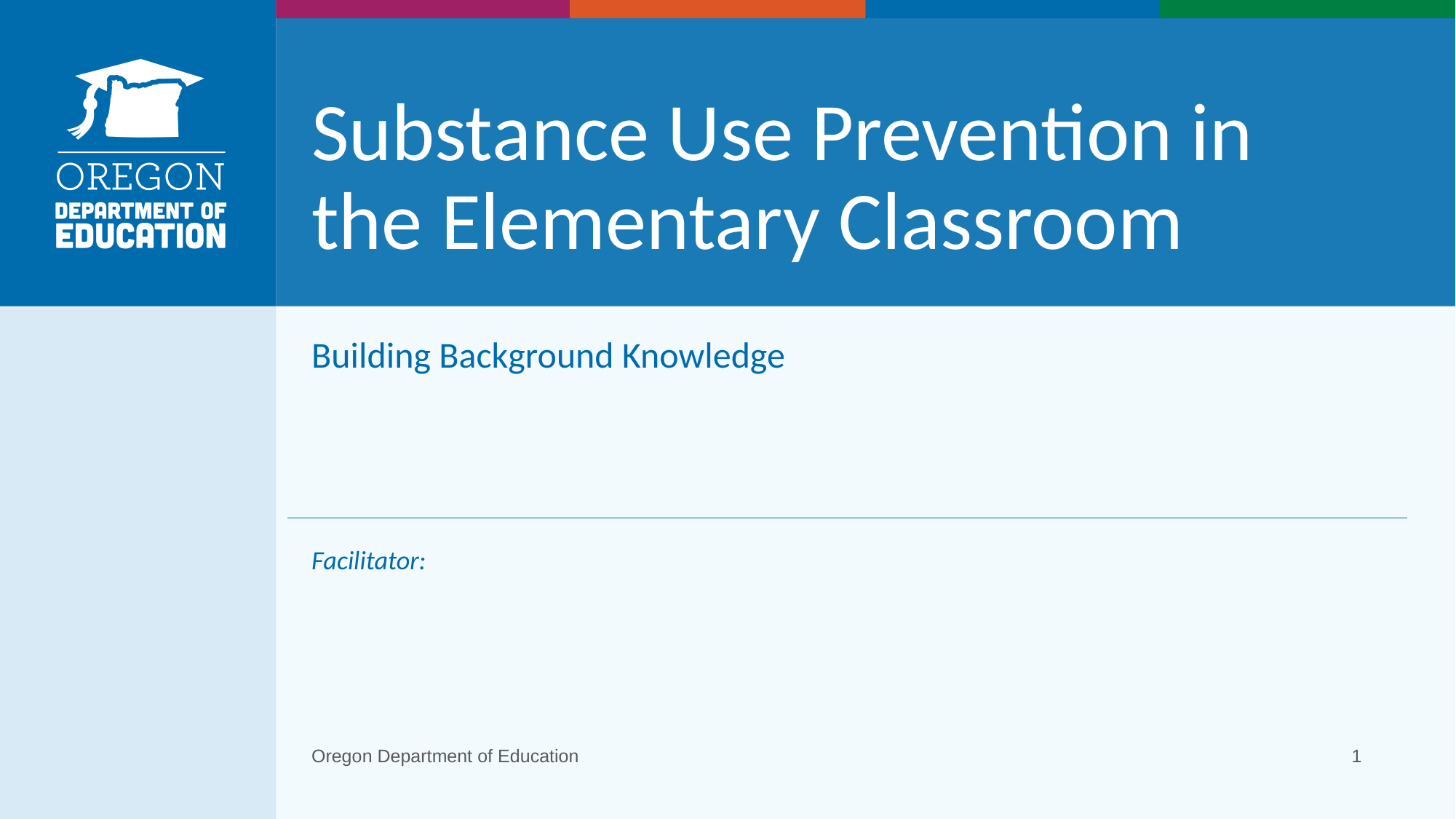

# Substance Use Prevention in the Elementary Classroom
Building Background Knowledge
Facilitator:
Oregon Department of Education
1